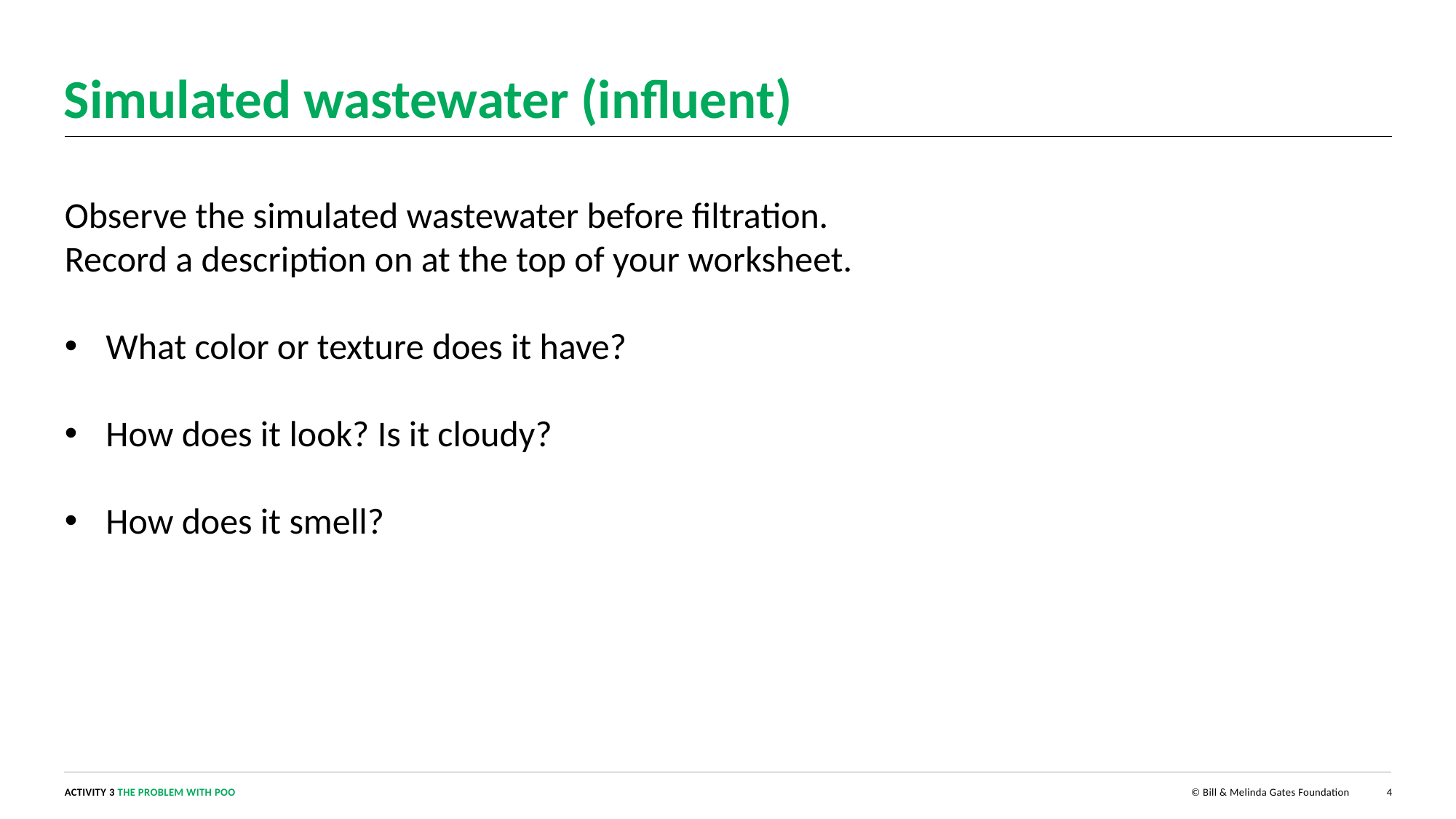

# Simulated wastewater (influent)
Observe the simulated wastewater before filtration.
Record a description on at the top of your worksheet.

What color or texture does it have?
How does it look? Is it cloudy?
How does it smell?

4
ACTIVITY 3 THE PROBLEM WITH POO